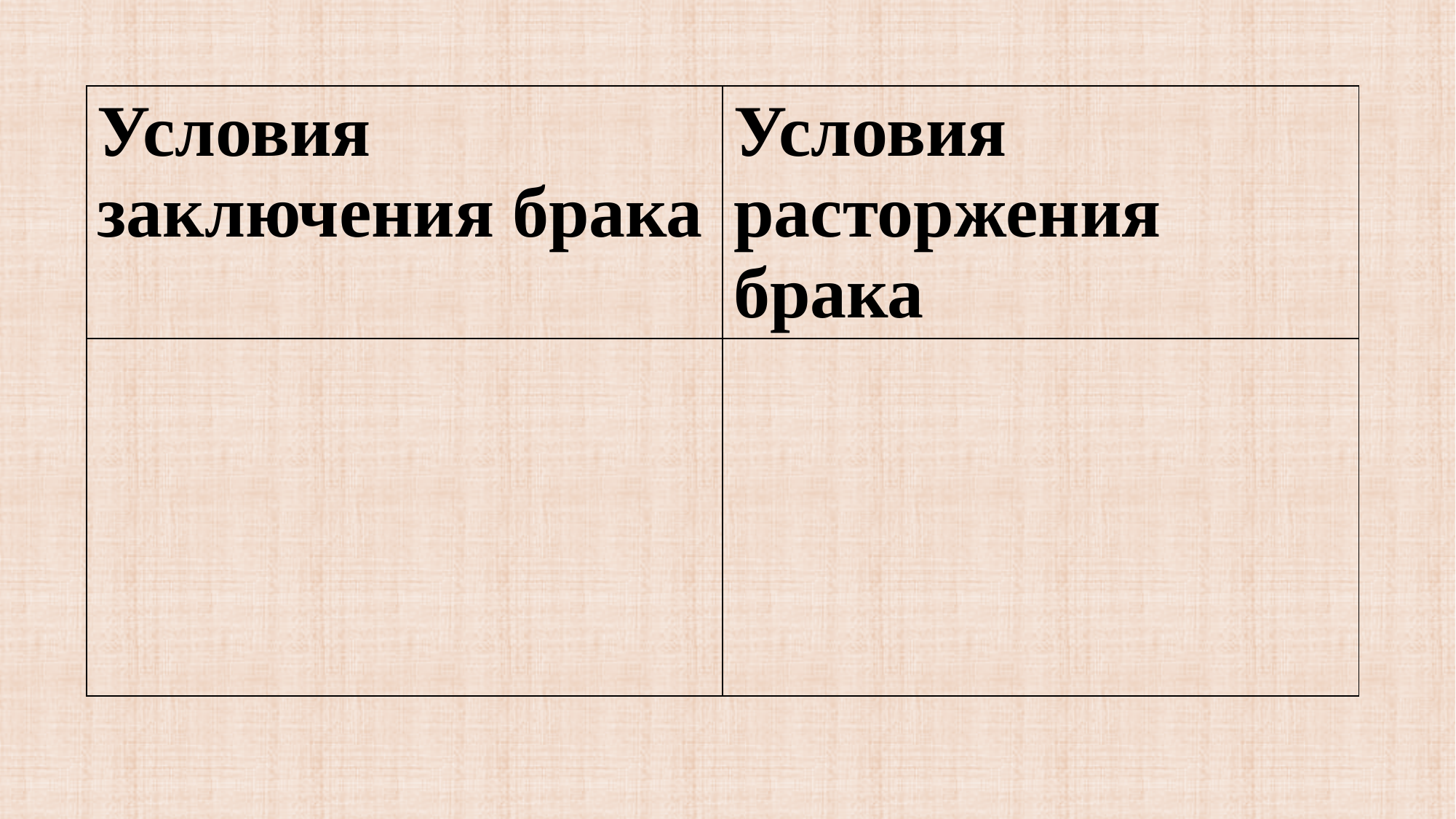

| Условия заключения брака | Условия расторжения брака |
| --- | --- |
|  |  |